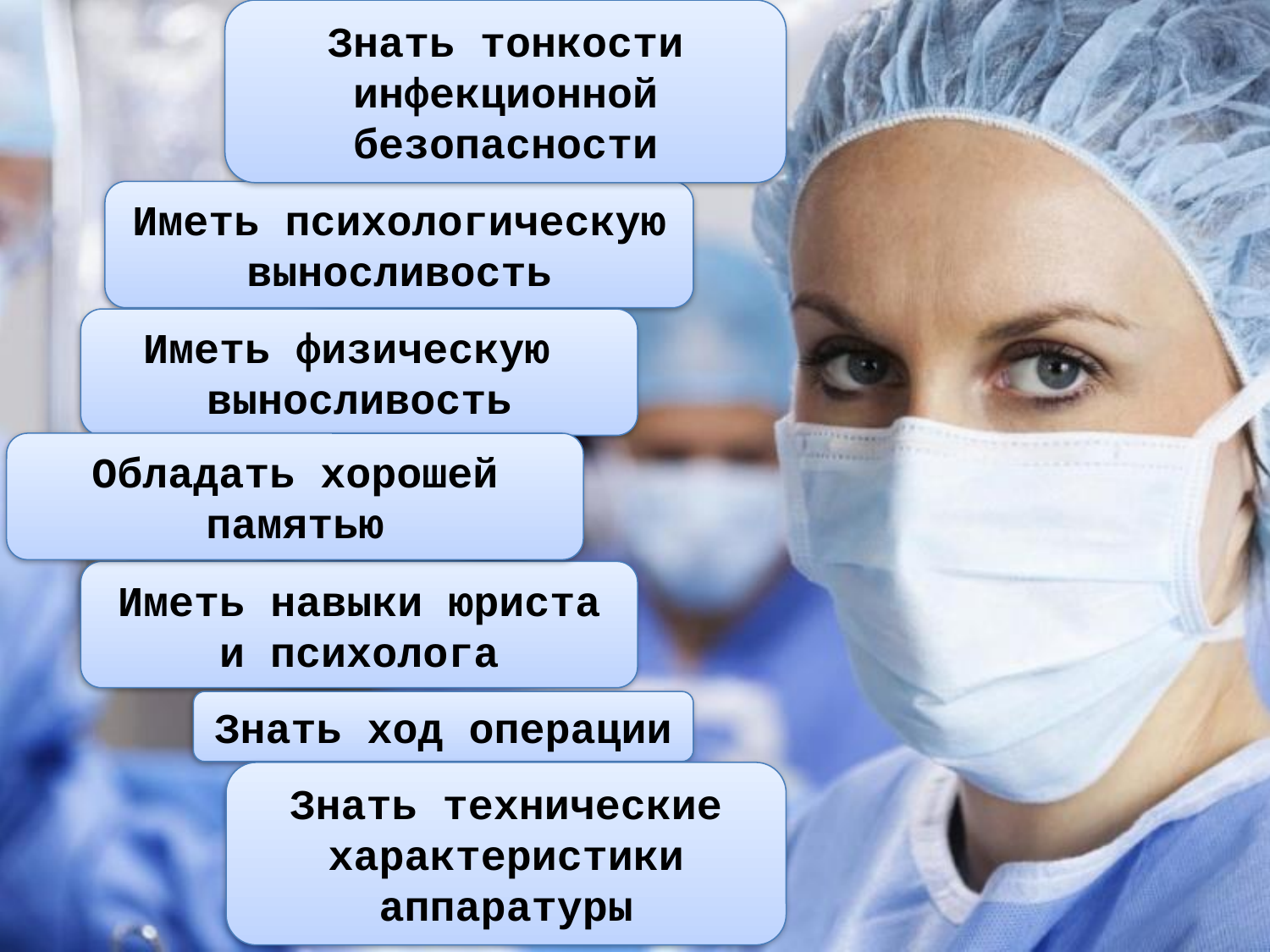

Знать тонкости инфекционной безопасности
Иметь психологическую выносливость
Иметь физическую  выносливость
Обладать хорошей памятью
Иметь навыки юриста и психолога
Знать ход операции
Знать технические характеристики аппаратуры